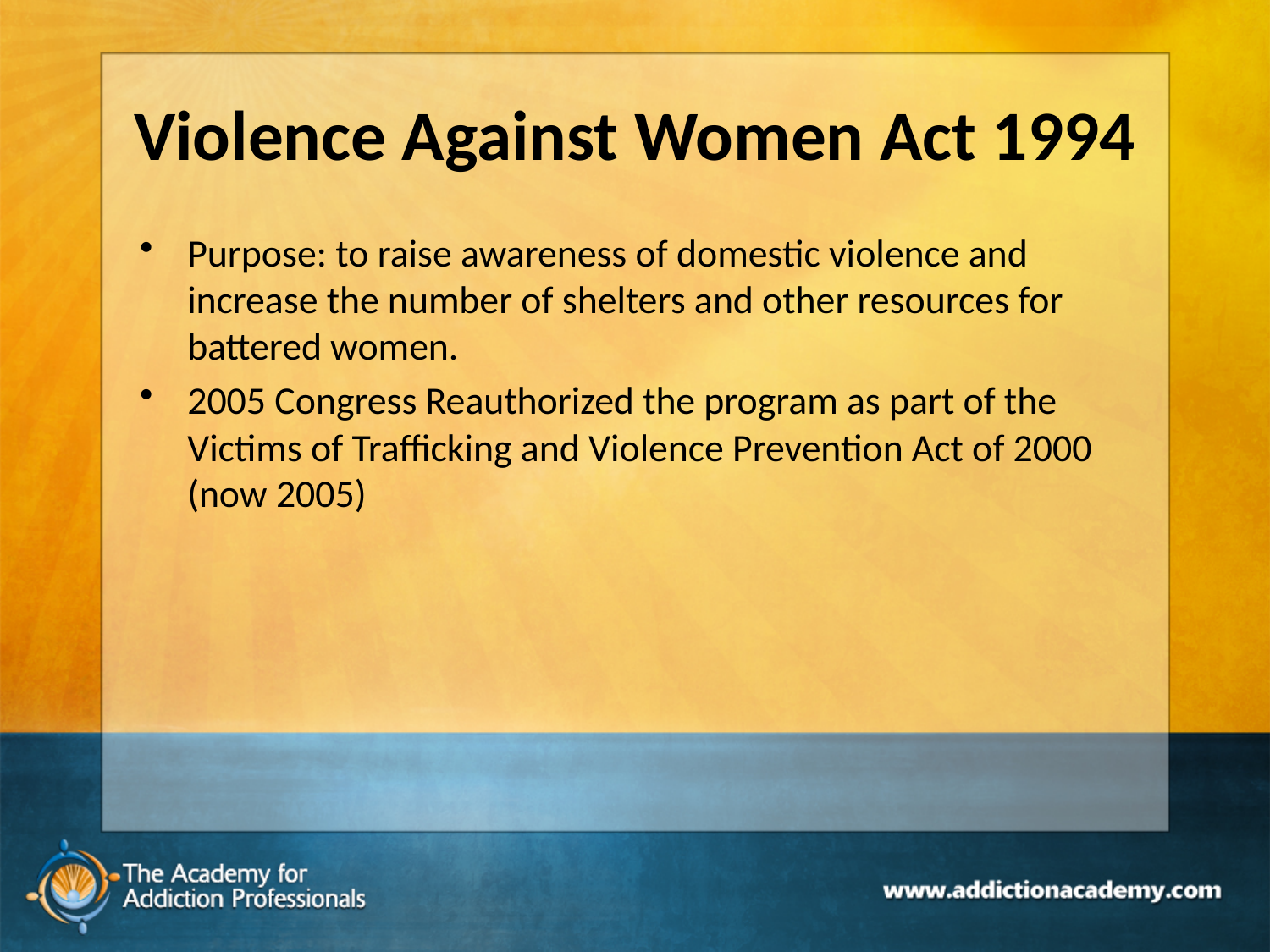

# Violence Against Women Act 1994
Purpose: to raise awareness of domestic violence and increase the number of shelters and other resources for battered women.
2005 Congress Reauthorized the program as part of the Victims of Trafficking and Violence Prevention Act of 2000 (now 2005)